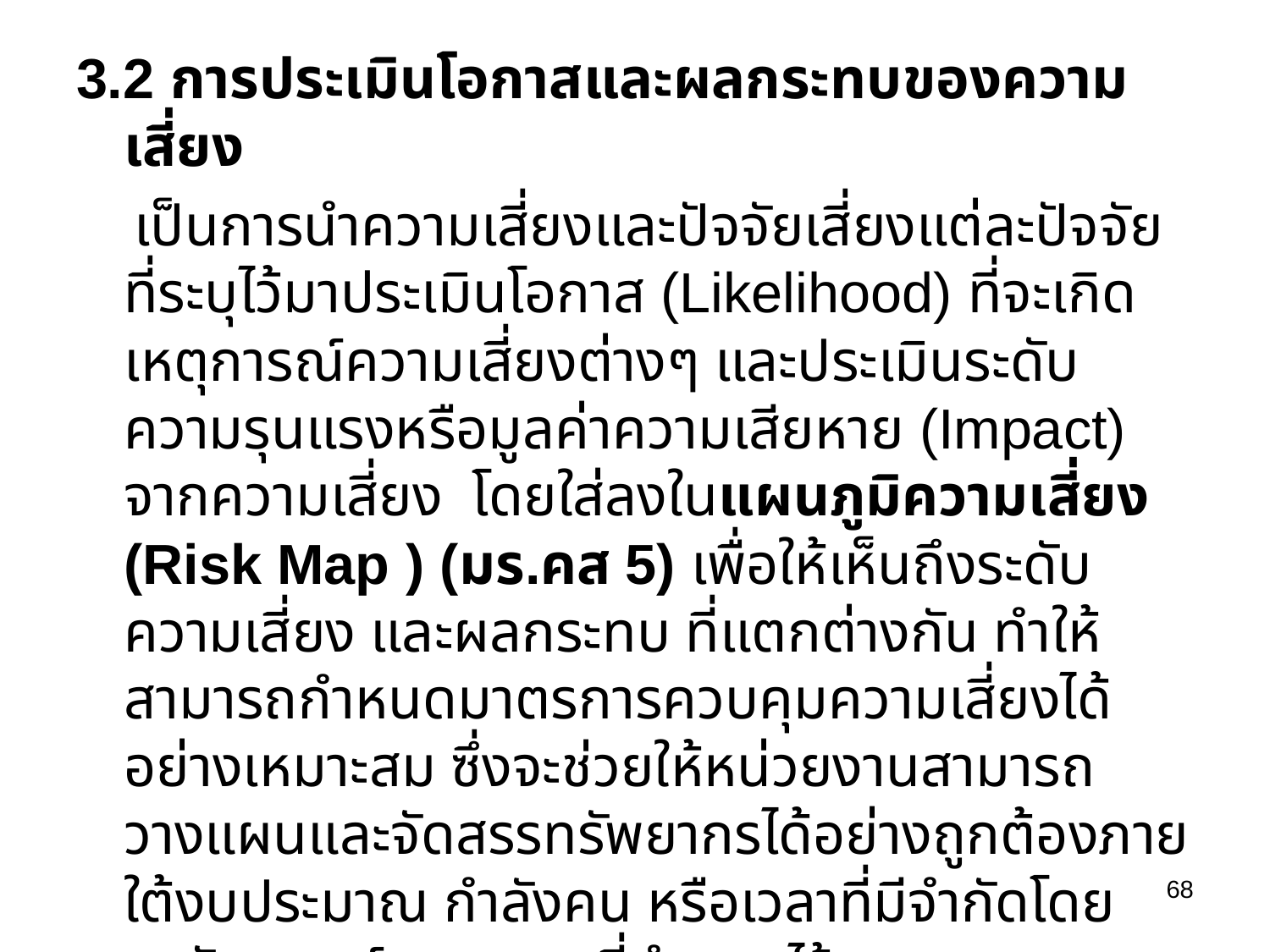

3.2 การประเมินโอกาสและผลกระทบของความเสี่ยง
    เป็นการนำความเสี่ยงและปัจจัยเสี่ยงแต่ละปัจจัยที่ระบุไว้มาประเมินโอกาส (Likelihood) ที่จะเกิดเหตุการณ์ความเสี่ยงต่างๆ และประเมินระดับความรุนแรงหรือมูลค่าความเสียหาย (Impact)  จากความเสี่ยง  โดยใส่ลงในแผนภูมิความเสี่ยง (Risk Map ) (มร.คส 5) เพื่อให้เห็นถึงระดับความเสี่ยง และผลกระทบ ที่แตกต่างกัน ทำให้สามารถกำหนดมาตรการควบคุมความเสี่ยงได้อย่างเหมาะสม ซึ่งจะช่วยให้หน่วยงานสามารถวางแผนและจัดสรรทรัพยากรได้อย่างถูกต้องภายใต้งบประมาณ กำลังคน หรือเวลาที่มีจำกัดโดยอาศัยเกณฑ์มาตรฐานที่กำหนดไว้                              ในข้อ 3.1.3

68